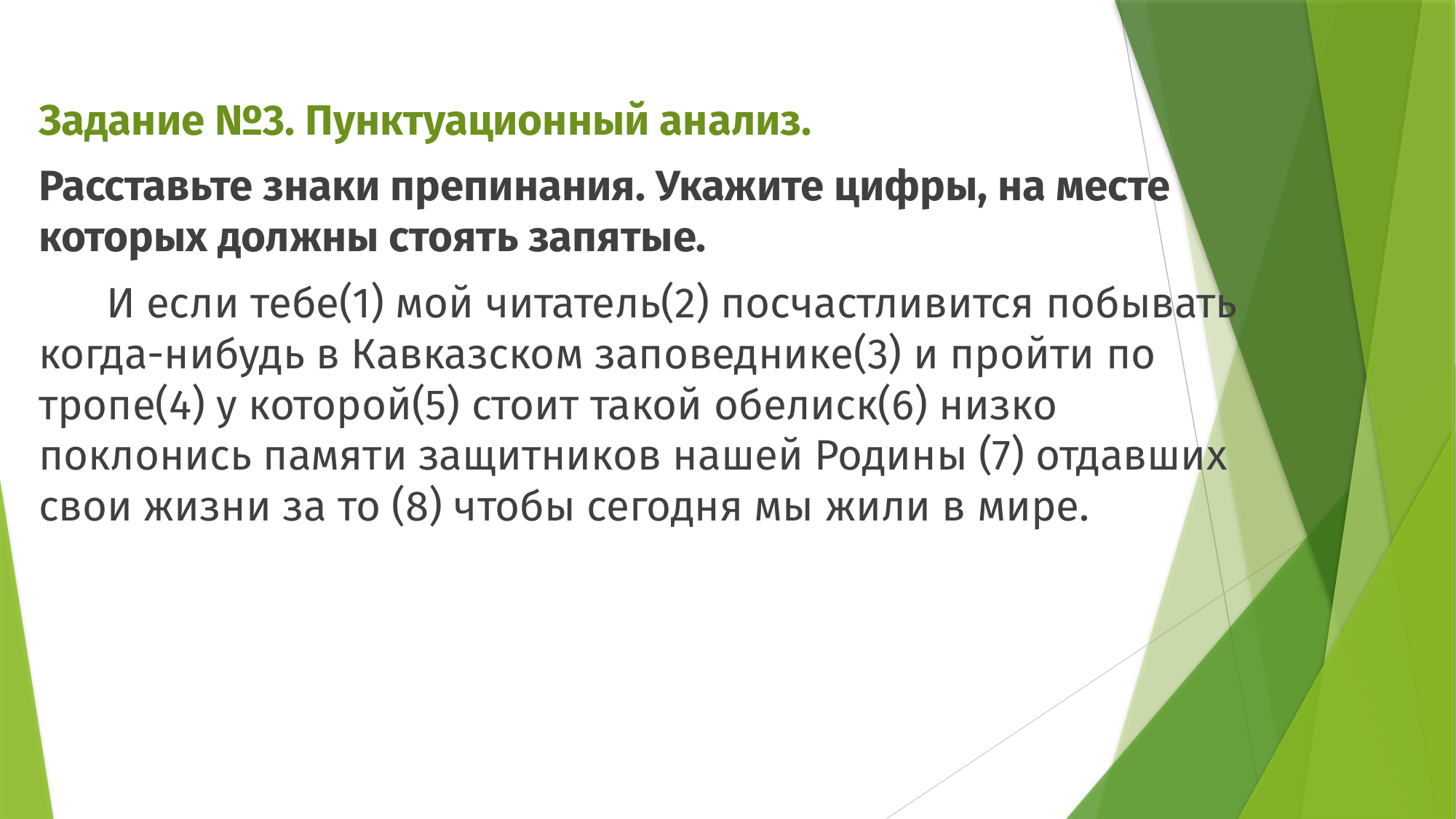

Задание №3. Пунктуационный анализ.
Расставьте знаки препинания. Укажите цифры, на месте которых должны стоять запятые.
      И если тебе(1) мой читатель(2) посчастливится побывать когда-нибудь в Кавказском заповеднике(3) и пройти по тропе(4) у которой(5) стоит такой обелиск(6) низко поклонись памяти защитников нашей Родины (7) отдавших свои жизни за то (8) чтобы сегодня мы жили в мире.